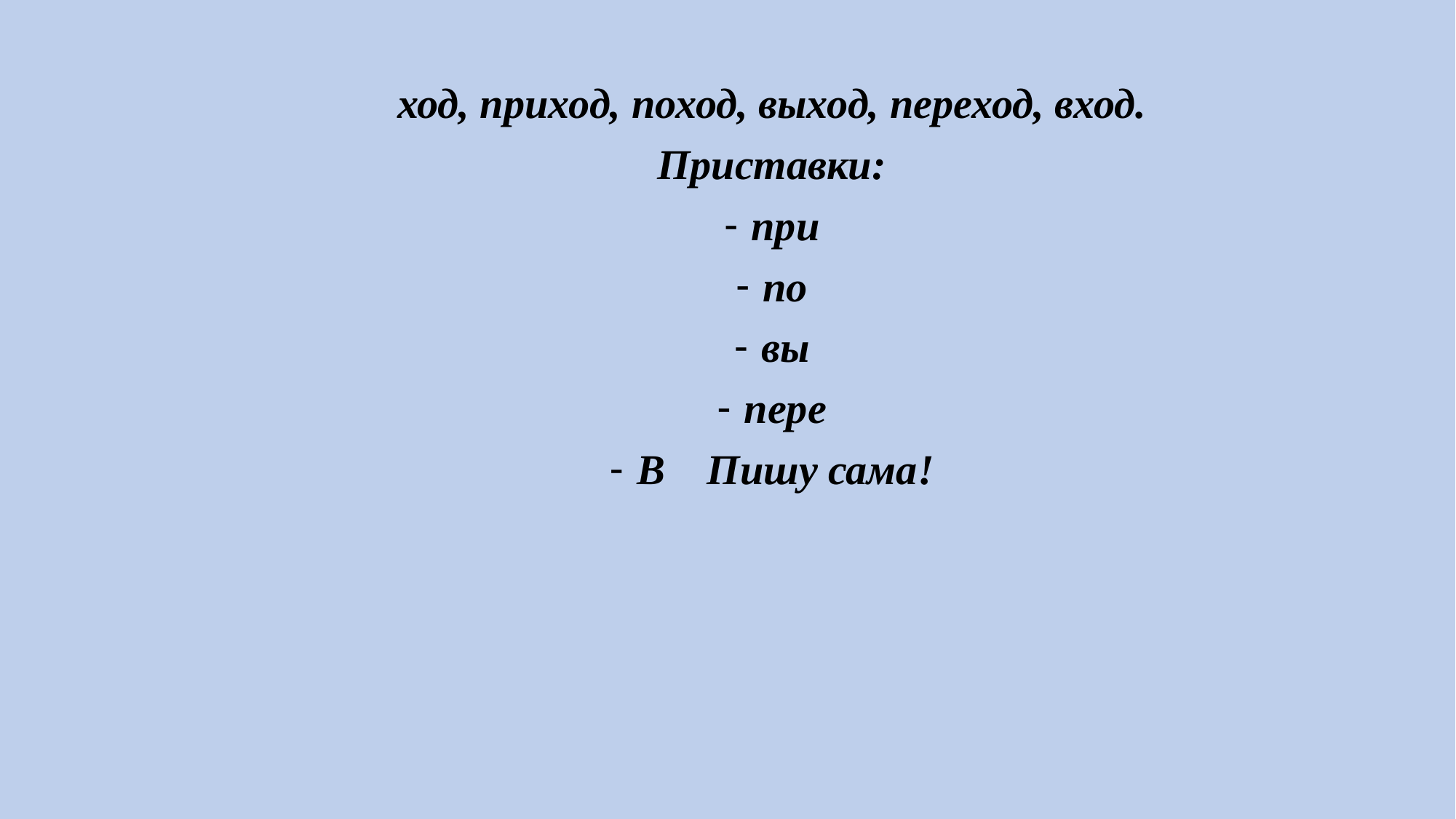

ход, приход, поход, выход, переход, вход.
Приставки:
при
по
вы
пере
В    Пишу сама!